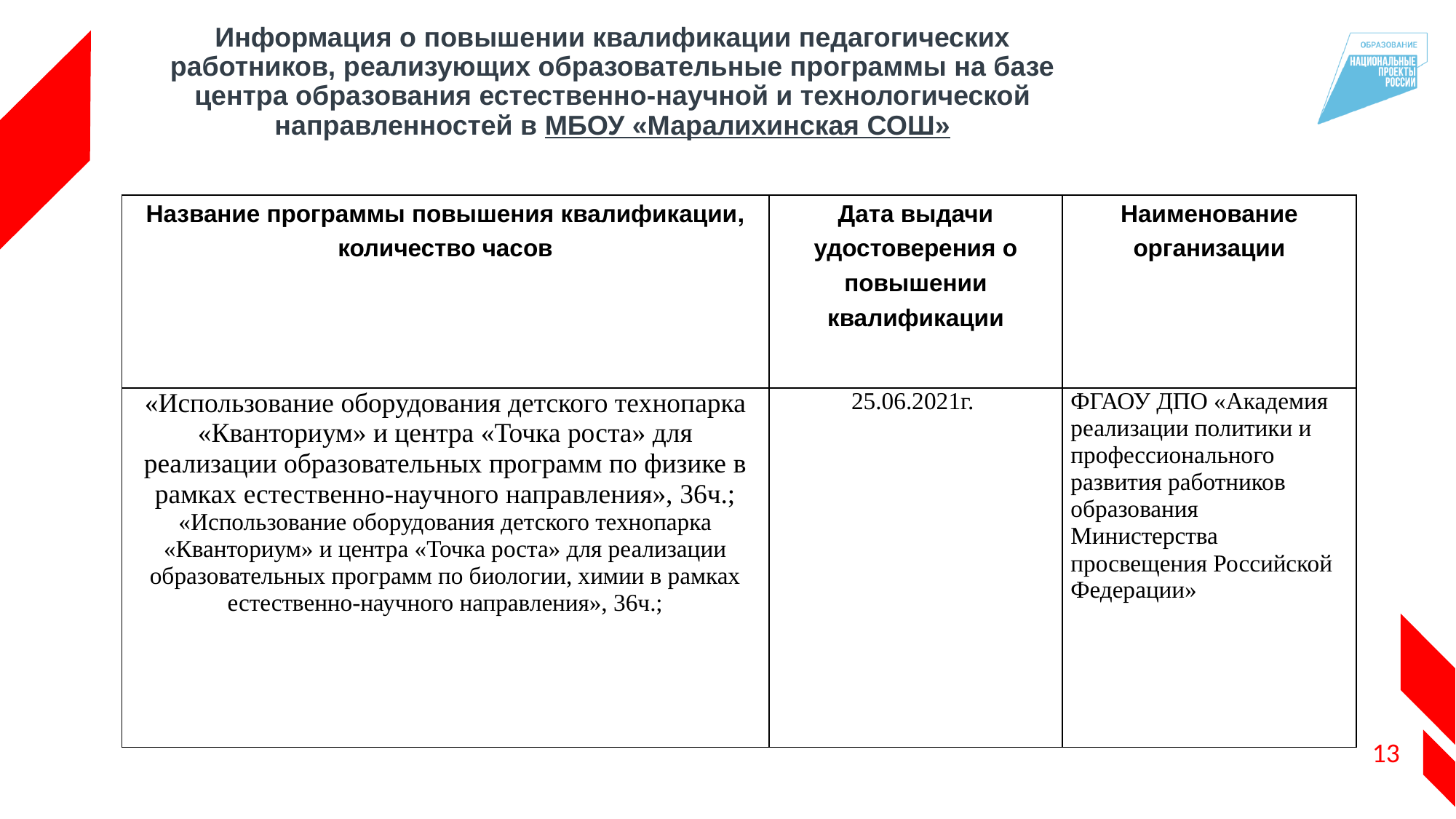

# Информация о повышении квалификации педагогических работников, реализующих образовательные программы на базе центра образования естественно-научной и технологической направленностей в МБОУ «Маралихинская СОШ»
| Название программы повышения квалификации, количество часов | Дата выдачи удостоверения о повышении квалификации | Наименование организации |
| --- | --- | --- |
| «Использование оборудования детского технопарка «Кванториум» и центра «Точка роста» для реализации образовательных программ по физике в рамках естественно-научного направления», 36ч.; «Использование оборудования детского технопарка «Кванториум» и центра «Точка роста» для реализации образовательных программ по биологии, химии в рамках естественно-научного направления», 36ч.; | 25.06.2021г. | ФГАОУ ДПО «Академия реализации политики и профессионального развития работников образования Министерства просвещения Российской Федерации» |